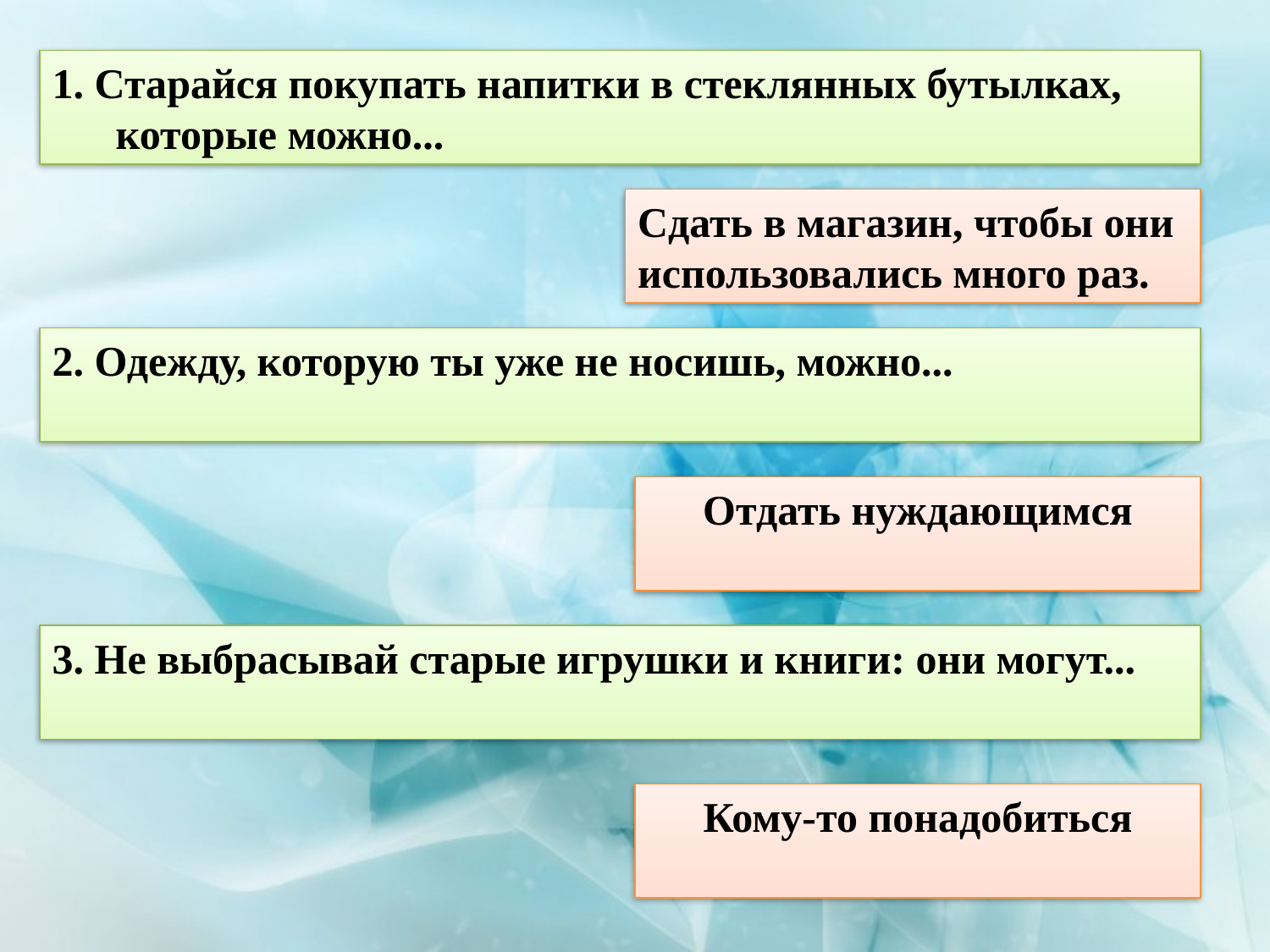

1. Старайся покупать напитки в стеклянных бутылках, которые можно...
Сдать в магазин, чтобы они использовались много раз.
2. Одежду, которую ты уже не носишь, можно...

Отдать нуждающимся

3. Не выбрасывай старые игрушки и книги: они могут...

Кому-то понадобиться